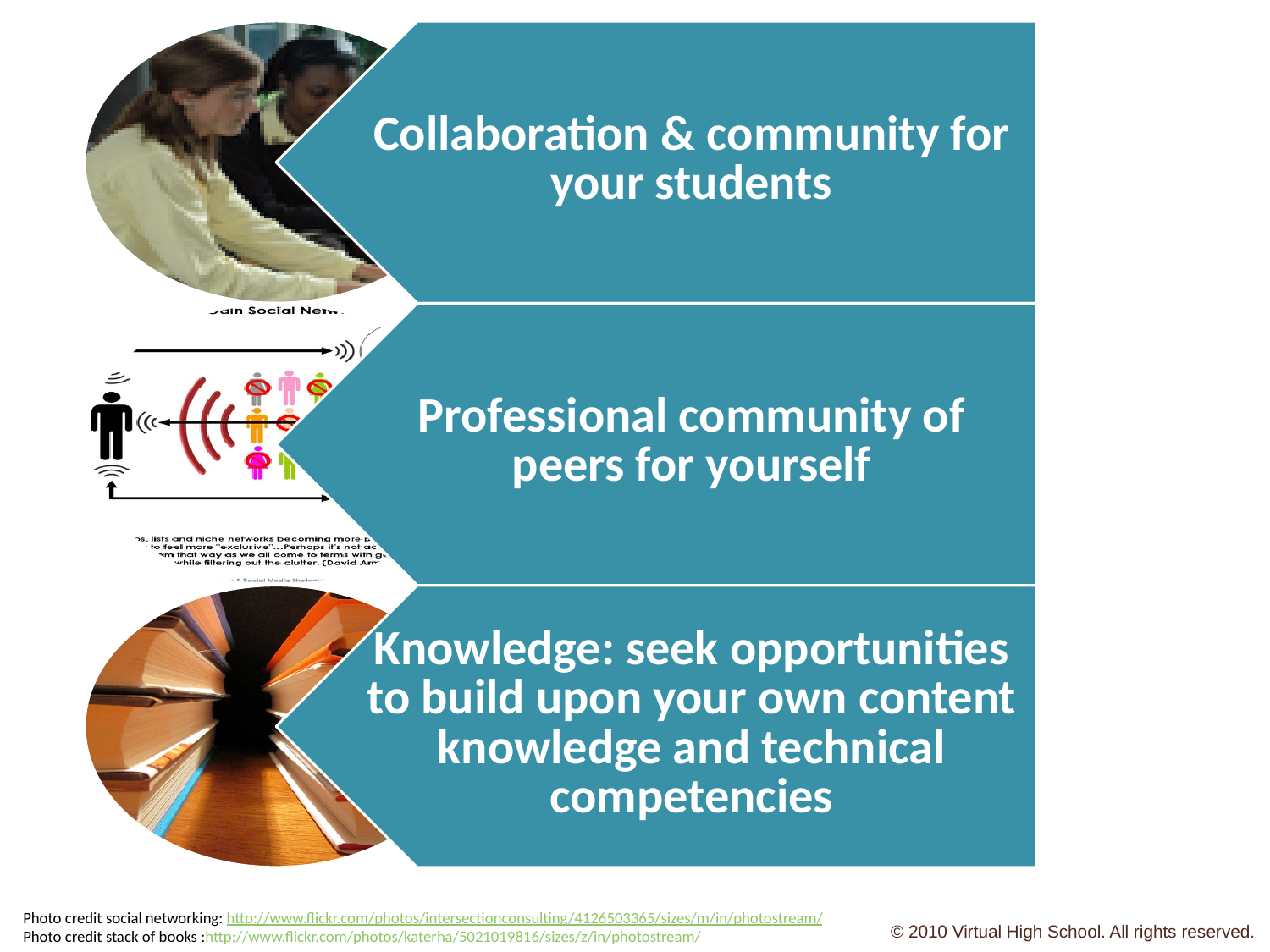

Collaboration & community for your students
Professional community of peers for yourself
Knowledge: seek opportunities to build upon your own content knowledge and technical competencies

Photo credit social networking: http://www.flickr.com/photos/intersectionconsulting/4126503365/sizes/m/in/photostream/
Photo credit stack of books :http://www.flickr.com/photos/katerha/5021019816/sizes/z/in/photostream/